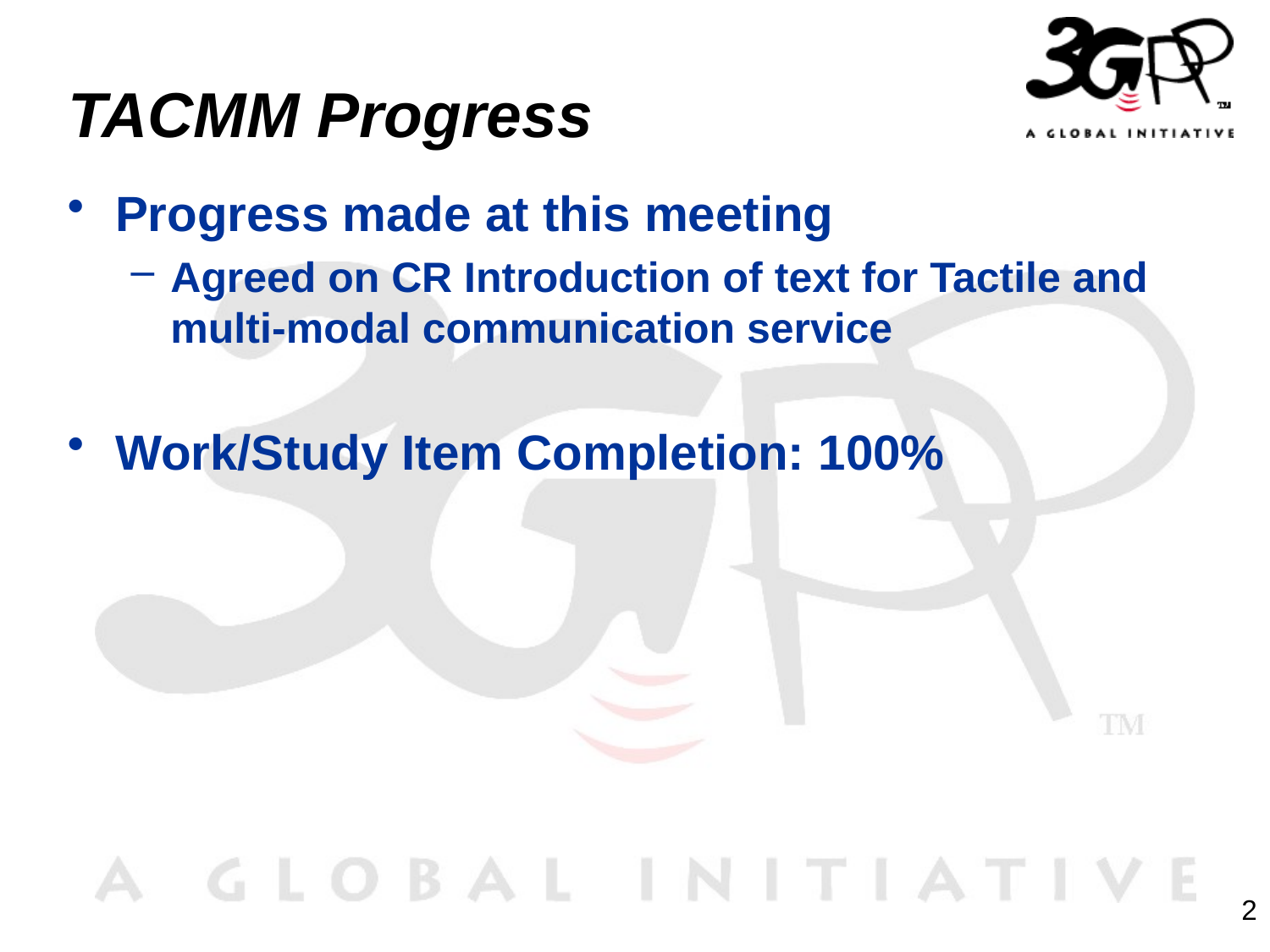

# TACMM Progress
Progress made at this meeting
Agreed on CR Introduction of text for Tactile and multi-modal communication service

Work/Study Item Completion: 100%

2